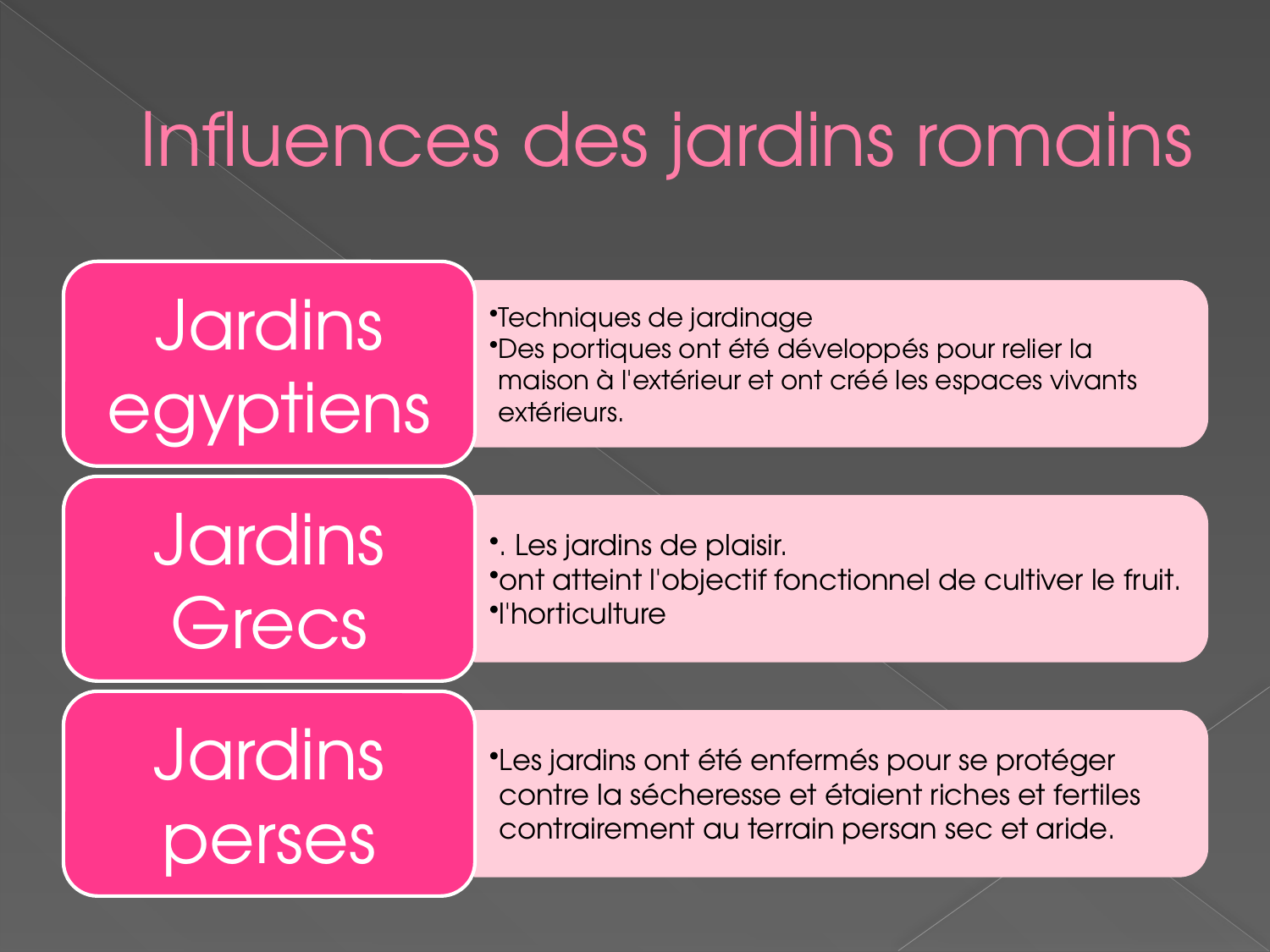

# Influences des jardins romains
Jardins egyptiens
Techniques de jardinage
Des portiques ont été développés pour relier la maison à l'extérieur et ont créé les espaces vivants extérieurs.
Jardins Grecs
. Les jardins de plaisir.
ont atteint l'objectif fonctionnel de cultiver le fruit.
Jardins perses
Les jardins ont été enfermés pour se protéger contre la sécheresse et étaient riches et fertiles contrairement au terrain persan sec et aride.
l'horticulture